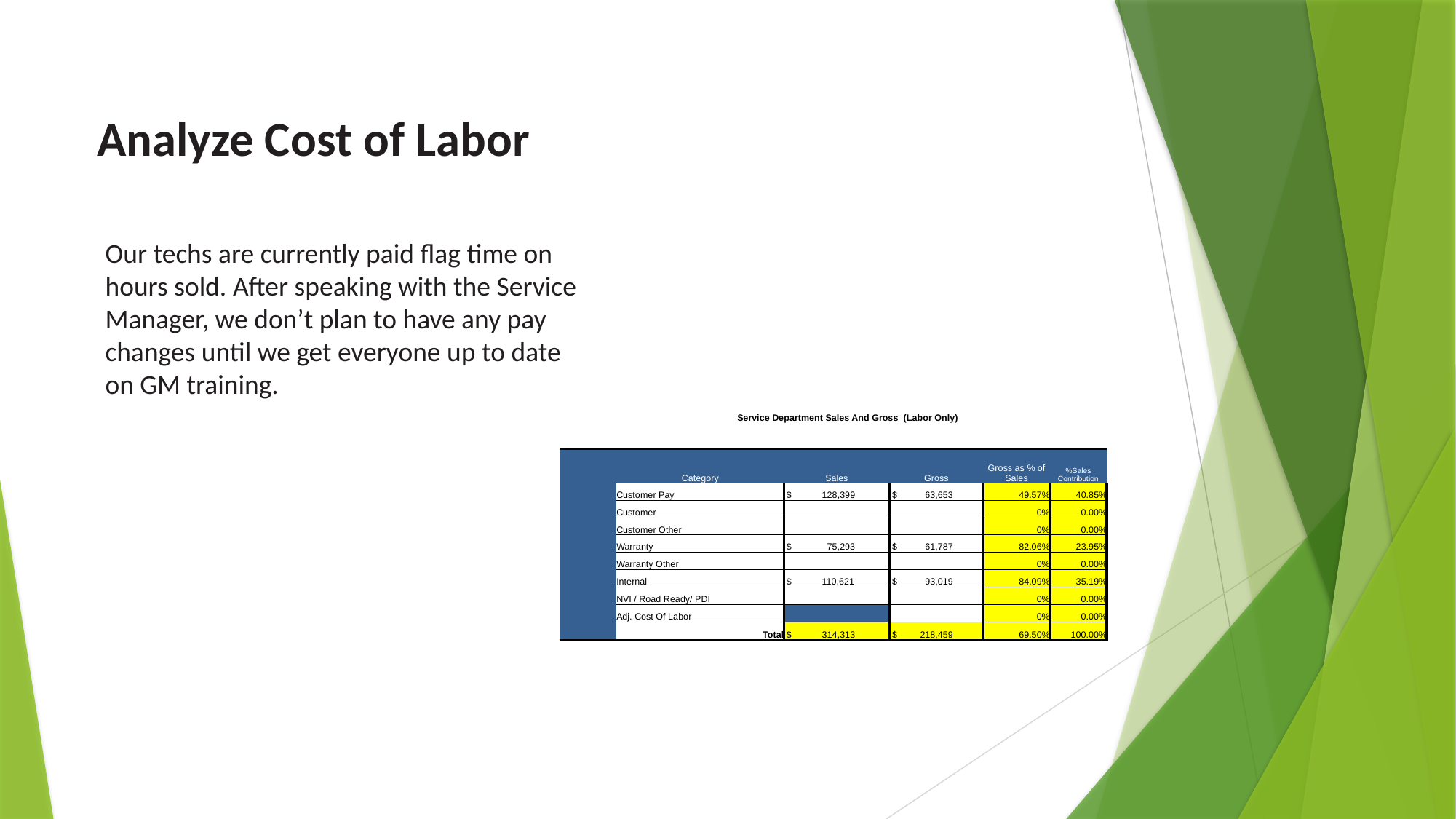

# Analyze Cost of Labor
Our techs are currently paid flag time on hours sold. After speaking with the Service Manager, we don’t plan to have any pay changes until we get everyone up to date on GM training.
|  |  |  |  |  |  |  |
| --- | --- | --- | --- | --- | --- | --- |
|  |  | Service Department Sales And Gross (Labor Only) |  |  |  |  |
|  |  |  |  |  |  |  |
|  |  | Category | Sales | Gross | Gross as % of Sales | %Sales Contribution |
|  |  | Customer Pay | $ 128,399 | $ 63,653 | 49.57% | 40.85% |
|  |  | Customer |  |  | 0% | 0.00% |
|  |  | Customer Other |  |  | 0% | 0.00% |
|  |  | Warranty | $ 75,293 | $ 61,787 | 82.06% | 23.95% |
|  |  | Warranty Other |  |  | 0% | 0.00% |
|  |  | Internal | $ 110,621 | $ 93,019 | 84.09% | 35.19% |
|  |  | NVI / Road Ready/ PDI |  |  | 0% | 0.00% |
|  |  | Adj. Cost Of Labor |  |  | 0% | 0.00% |
|  |  | Total | $ 314,313 | $ 218,459 | 69.50% | 100.00% |